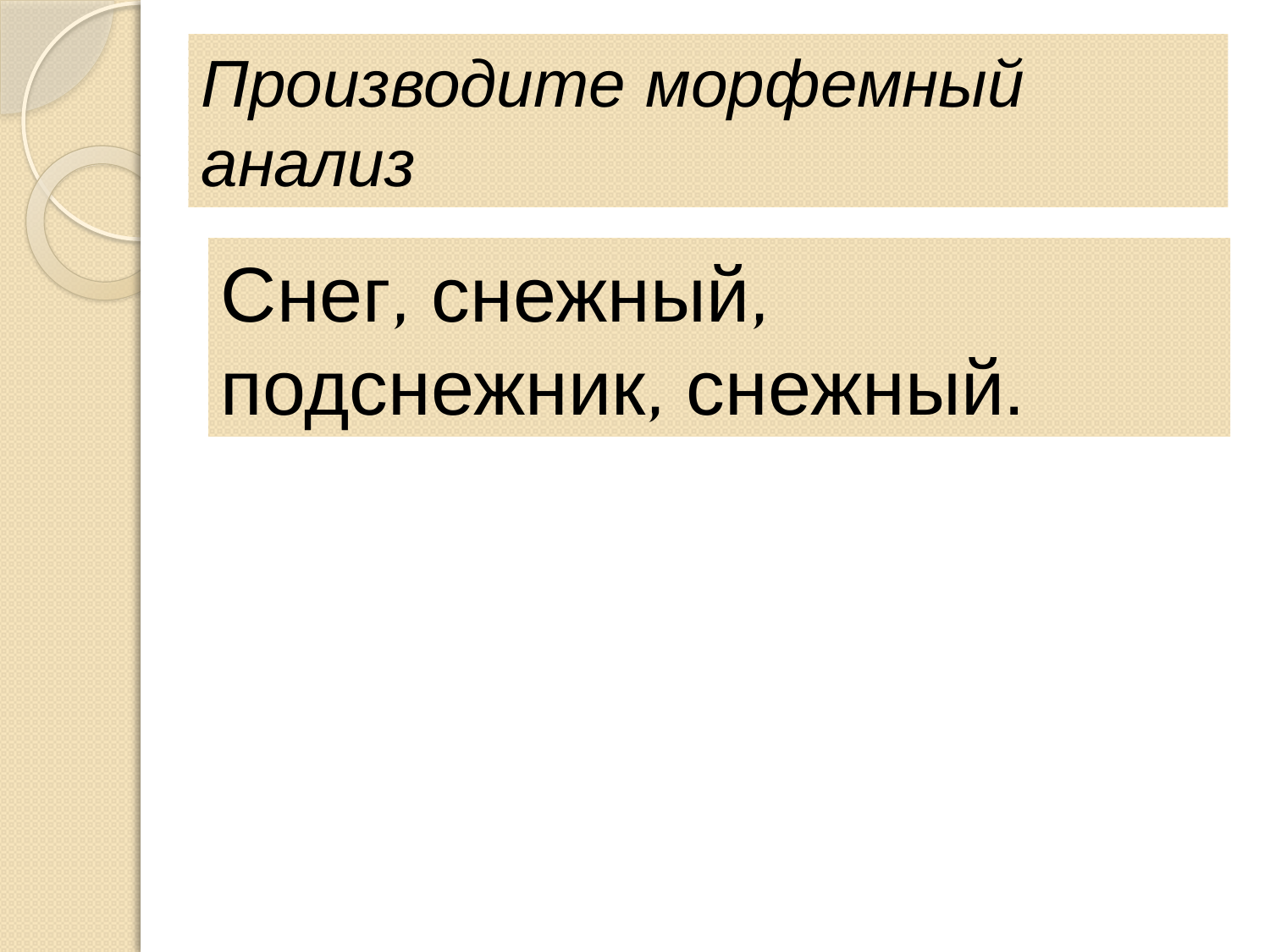

# Производите морфемный анализ
Снег, снежный, подснежник, снежный.